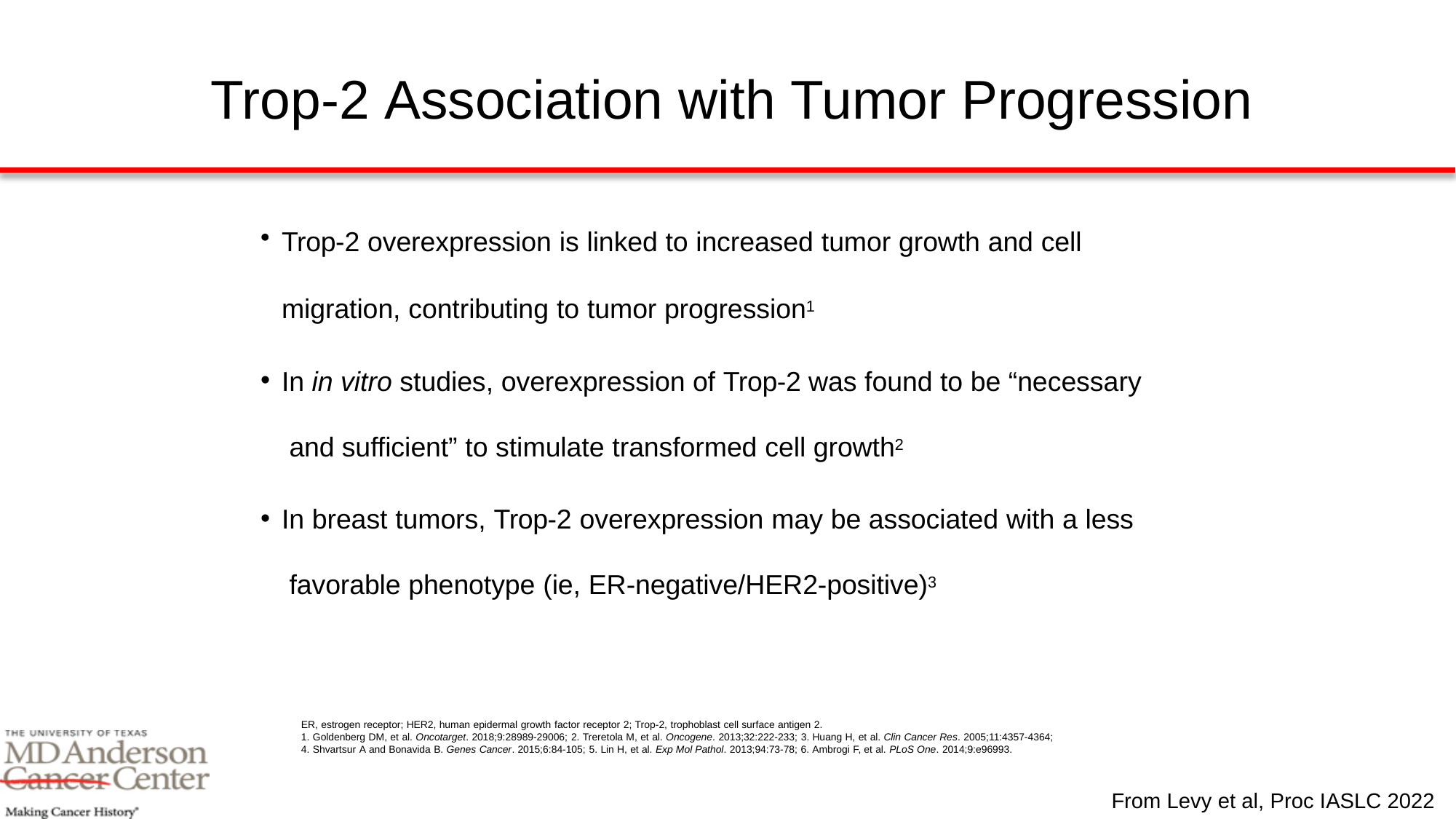

# Trop-2 Association with Tumor Progression
Trop-2 overexpression is linked to increased tumor growth and cell

migration, contributing to tumor progression1
In in vitro studies, overexpression of Trop-2 was found to be “necessary  and sufficient” to stimulate transformed cell growth2
In breast tumors, Trop-2 overexpression may be associated with a less  favorable phenotype (ie, ER-negative/HER2-positive)3
ER, estrogen receptor; HER2, human epidermal growth factor receptor 2; Trop-2, trophoblast cell surface antigen 2.
1. Goldenberg DM, et al. Oncotarget. 2018;9:28989-29006; 2. Treretola M, et al. Oncogene. 2013;32:222-233; 3. Huang H, et al. Clin Cancer Res. 2005;11:4357-4364;
4. Shvartsur A and Bonavida B. Genes Cancer. 2015;6:84-105; 5. Lin H, et al. Exp Mol Pathol. 2013;94:73-78; 6. Ambrogi F, et al. PLoS One. 2014;9:e96993.
From Levy et al, Proc IASLC 2022